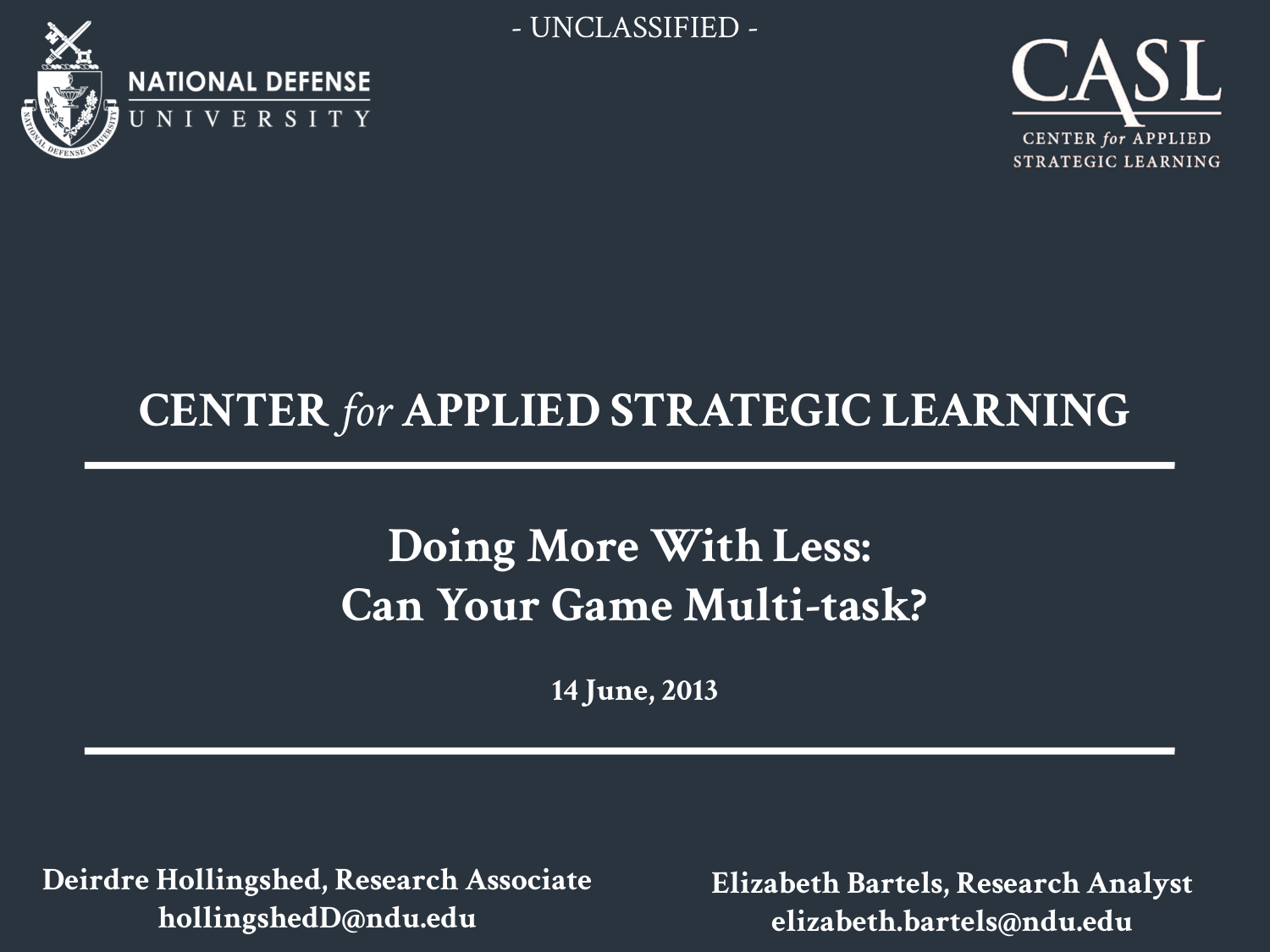

- UNCLASSIFIED -
CENTER for APPLIED STRATEGIC LEARNING

Doing More With Less:
Can Your Game Multi-task?

14 June, 2013

Deirdre Hollingshed, Research Associate hollingshedD@ndu.edu
Elizabeth Bartels, Research Analyst elizabeth.bartels@ndu.edu